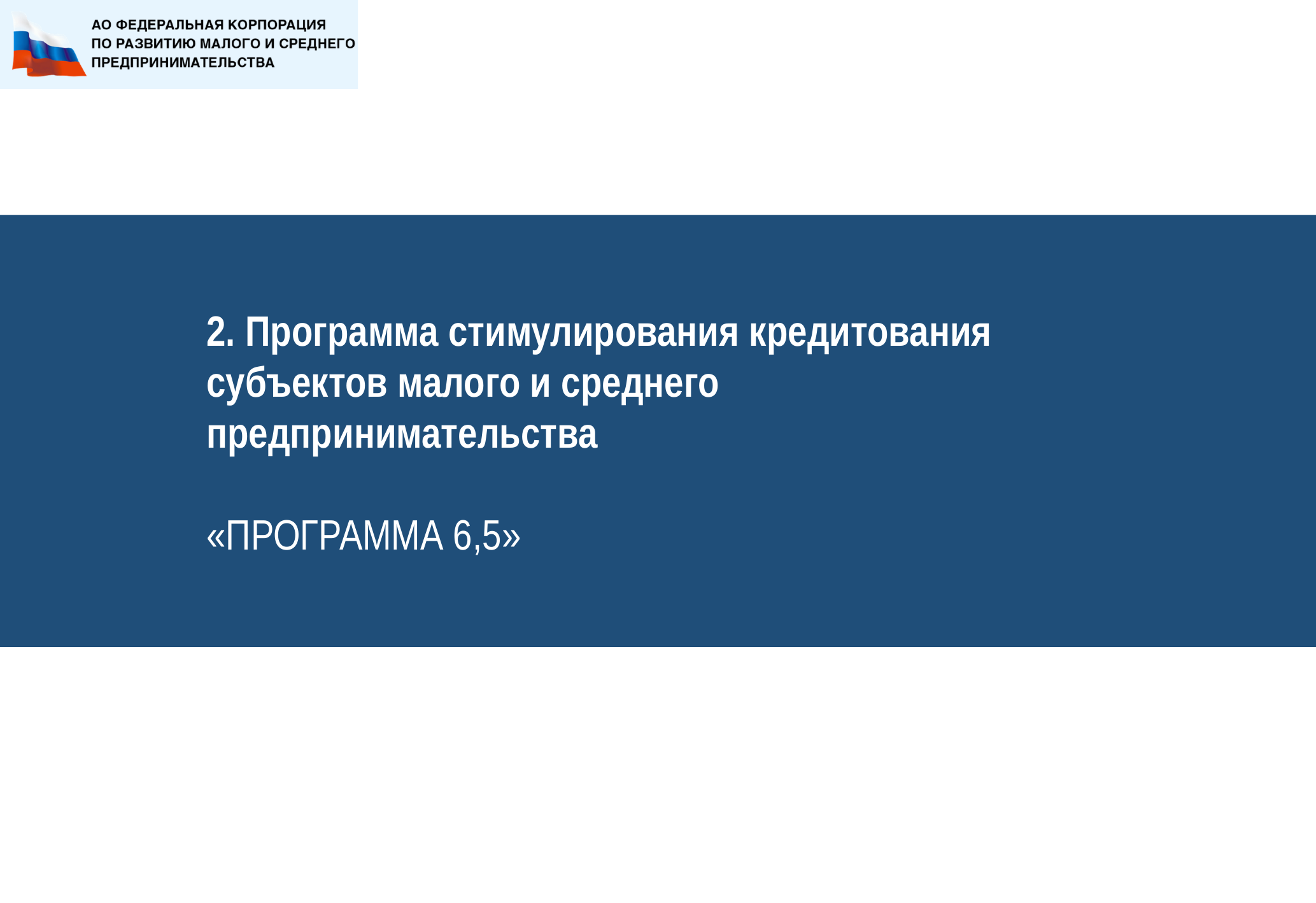

# 2. Программа стимулирования кредитования субъектов малого и среднего предпринимательства «ПРОГРАММА 6,5»